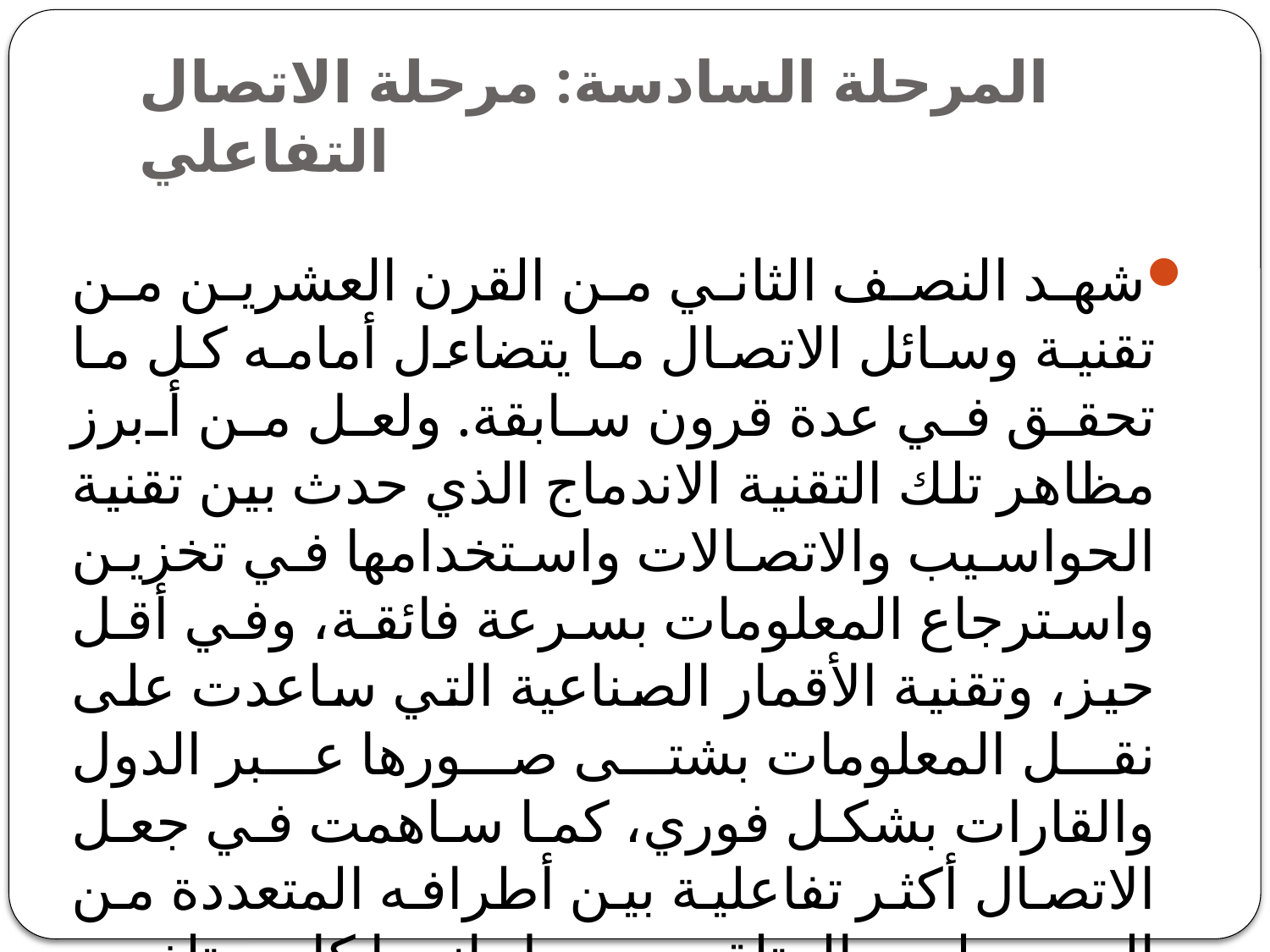

# المرحلة السادسة: مرحلة الاتصال التفاعلي
شهد النصف الثاني من القرن العشرين من تقنية وسائل الاتصال ما يتضاءل أمامه كل ما تحقق في عدة قرون سابقة. ولعل من أبرز مظاهر تلك التقنية الاندماج الذي حدث بين تقنية الحواسيب والاتصالات واستخدامها في تخزين واسترجاع المعلومات بسرعة فائقة، وفي أقل حيز، وتقنية الأقمار الصناعية التي ساعدت على نقل المعلومات بشتى صورها عبر الدول والقارات بشكل فوري، كما ساهمت في جعل الاتصال أكثر تفاعلية بين أطرافه المتعددة من المرسلين والمتلقين، بل إنها كادت تلغي الفوارق بين هؤلاء وهؤلاء.